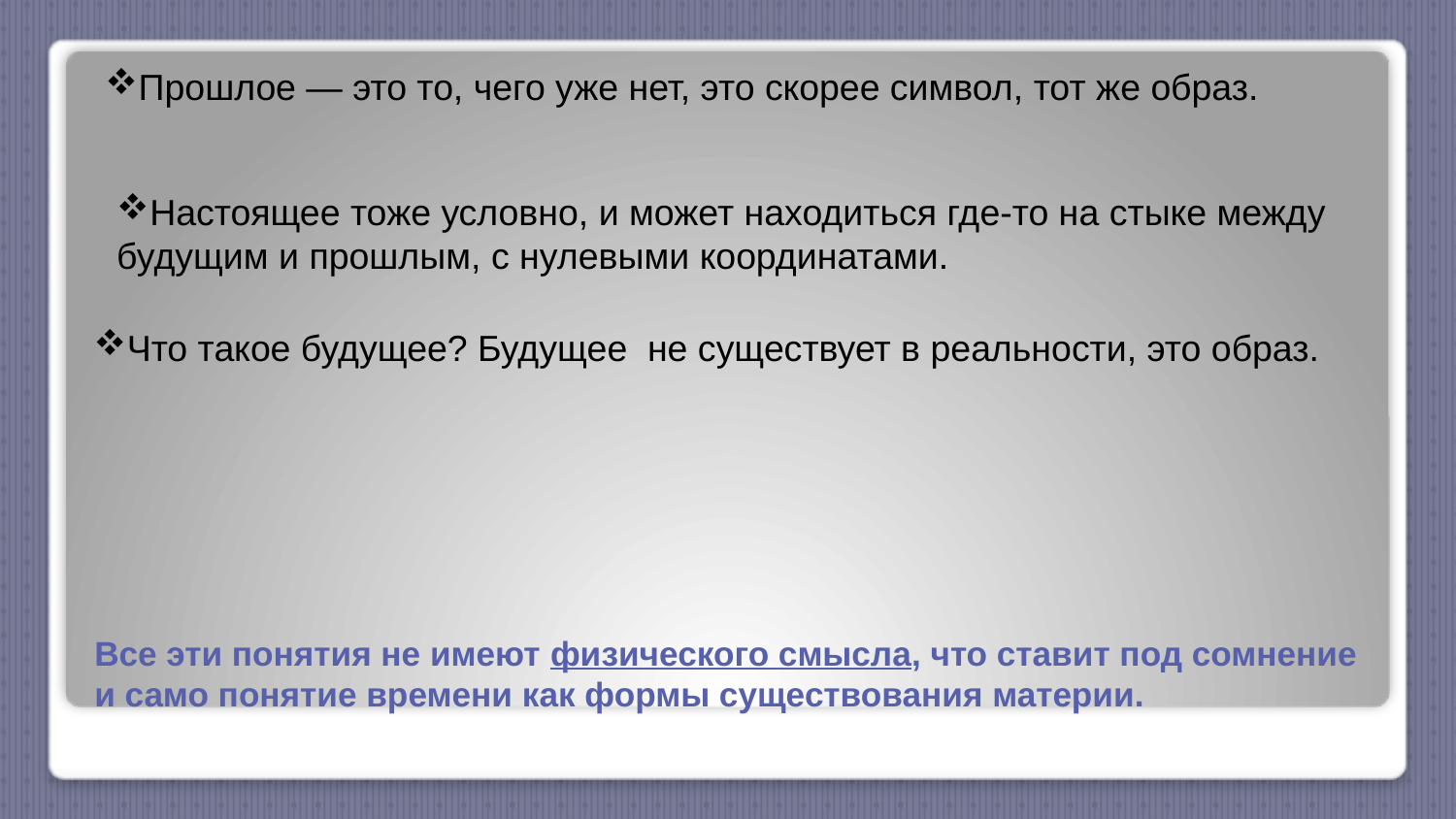

Прошлое — это то, чего уже нет, это скорее символ, тот же образ.
Настоящее тоже условно, и может находиться где-то на стыке между будущим и прошлым, с нулевыми координатами.
Что такое будущее? Будущее  не существует в реальности, это образ.
# Все эти понятия не имеют физического смысла, что ставит под сомнение и само понятие времени как формы существования материи.